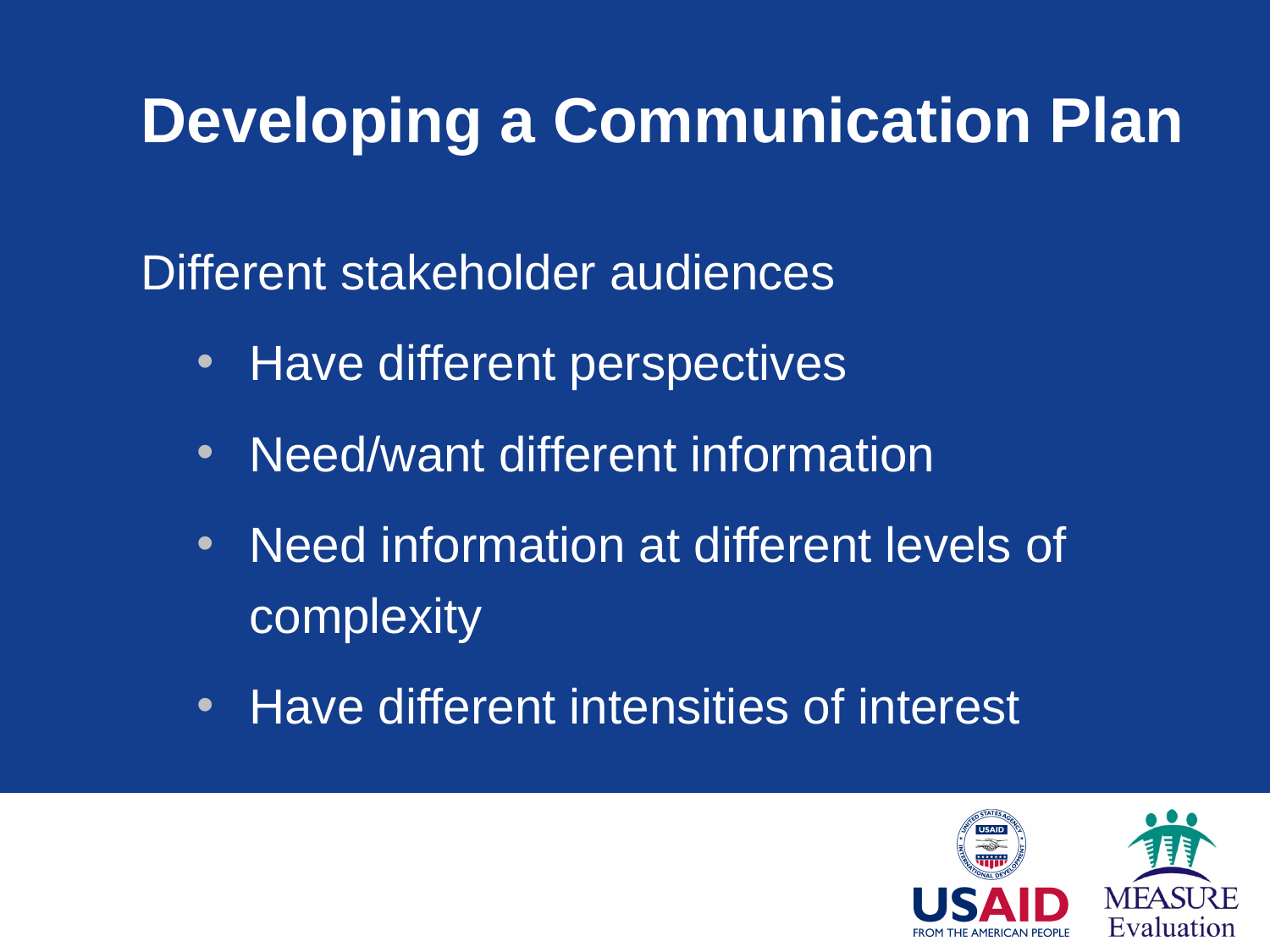

# Developing a Communication Plan
Different stakeholder audiences
Have different perspectives
Need/want different information
Need information at different levels of complexity
Have different intensities of interest